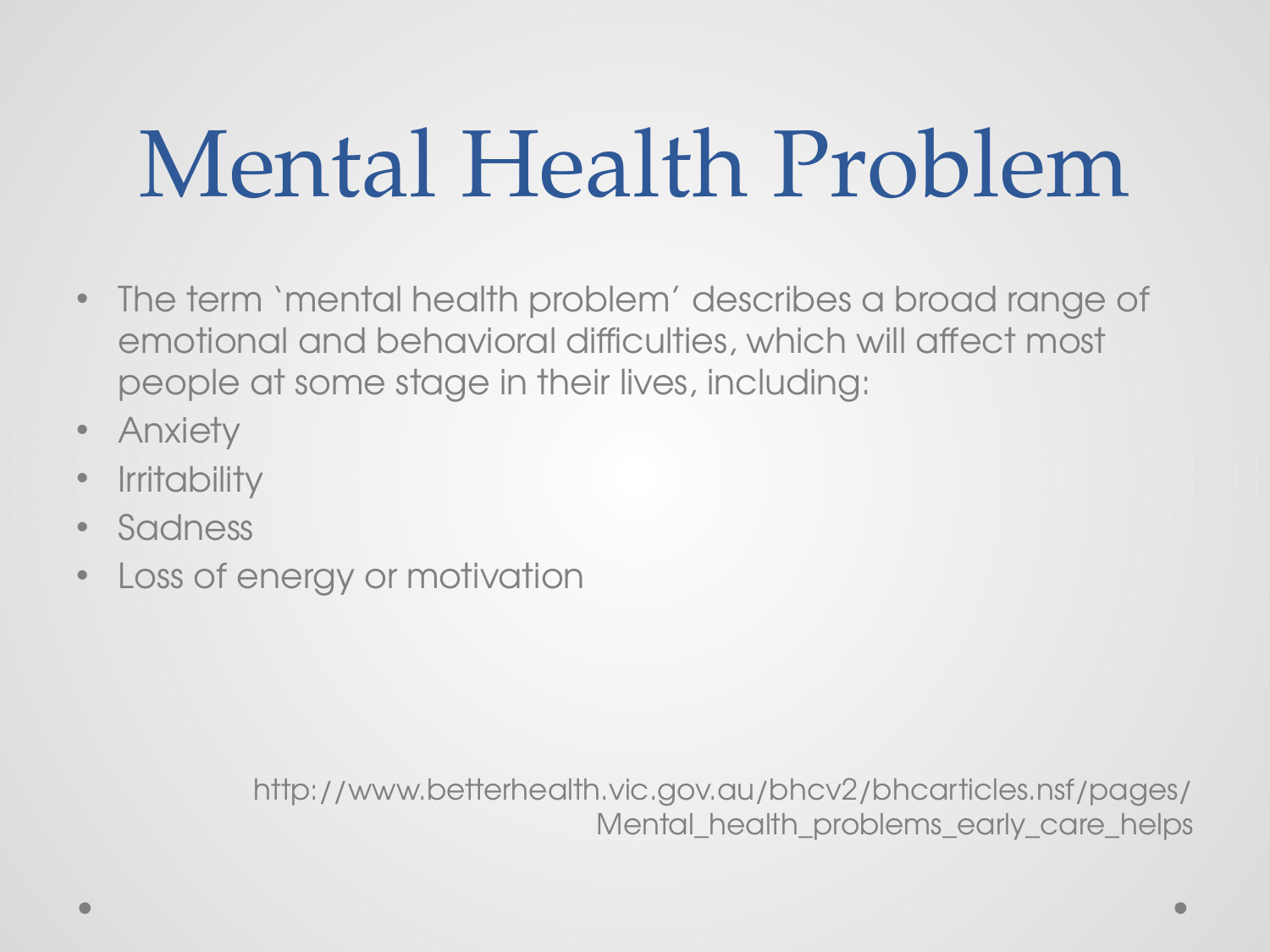

# Mental Health Problem

The term ‘mental health problem’ describes a broad range of emotional and behavioral difficulties, which will affect most people at some stage in their lives, including:
Anxiety
Irritability
Sadness
Loss of energy or motivation

http://www.betterhealth.vic.gov.au/bhcv2/bhcarticles.nsf/pages/Mental_health_problems_early_care_helps